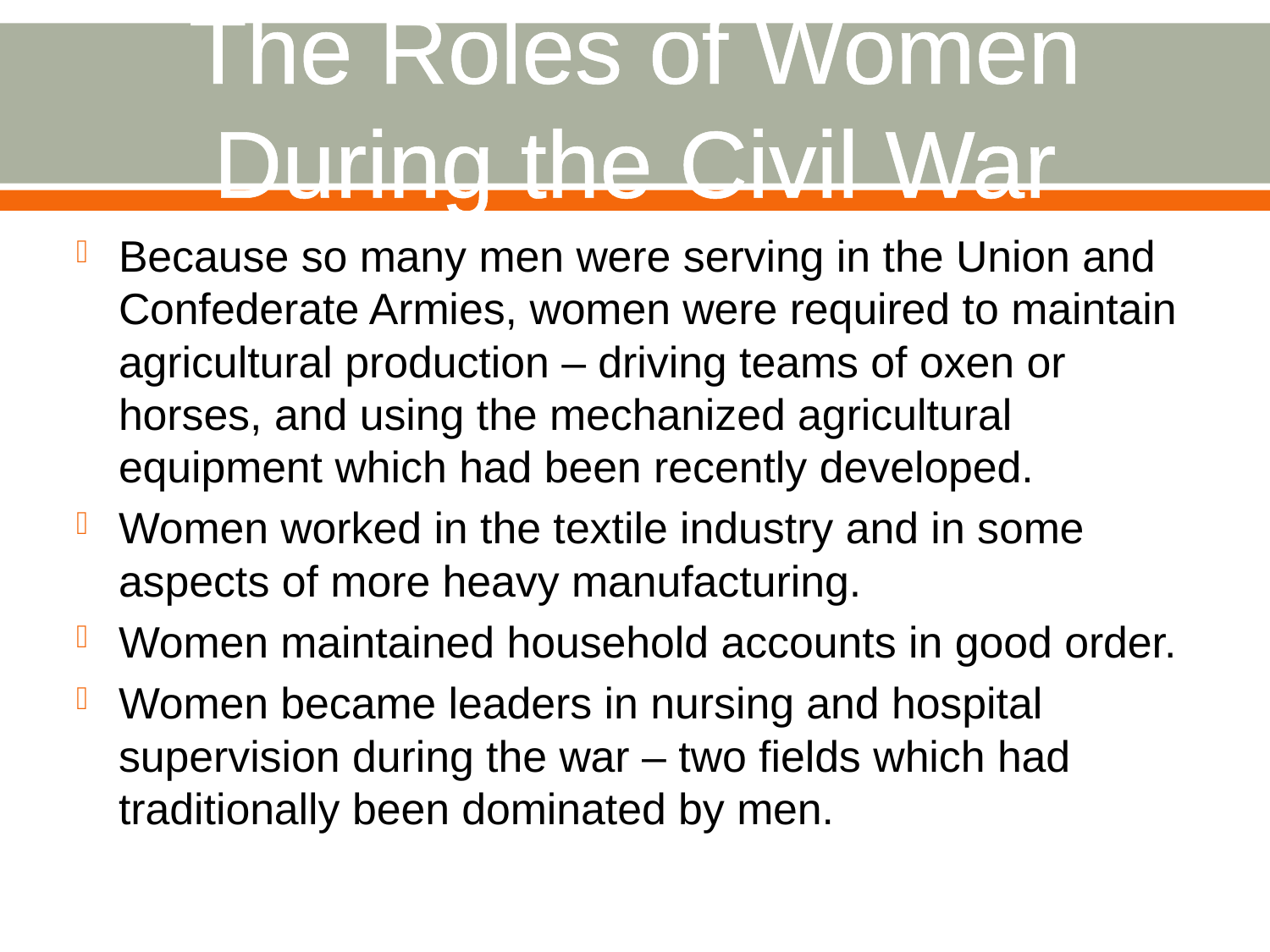

# The Roles of Women During the Civil War
Because so many men were serving in the Union and Confederate Armies, women were required to maintain agricultural production – driving teams of oxen or horses, and using the mechanized agricultural equipment which had been recently developed.
Women worked in the textile industry and in some aspects of more heavy manufacturing.
Women maintained household accounts in good order.
Women became leaders in nursing and hospital supervision during the war – two fields which had traditionally been dominated by men.